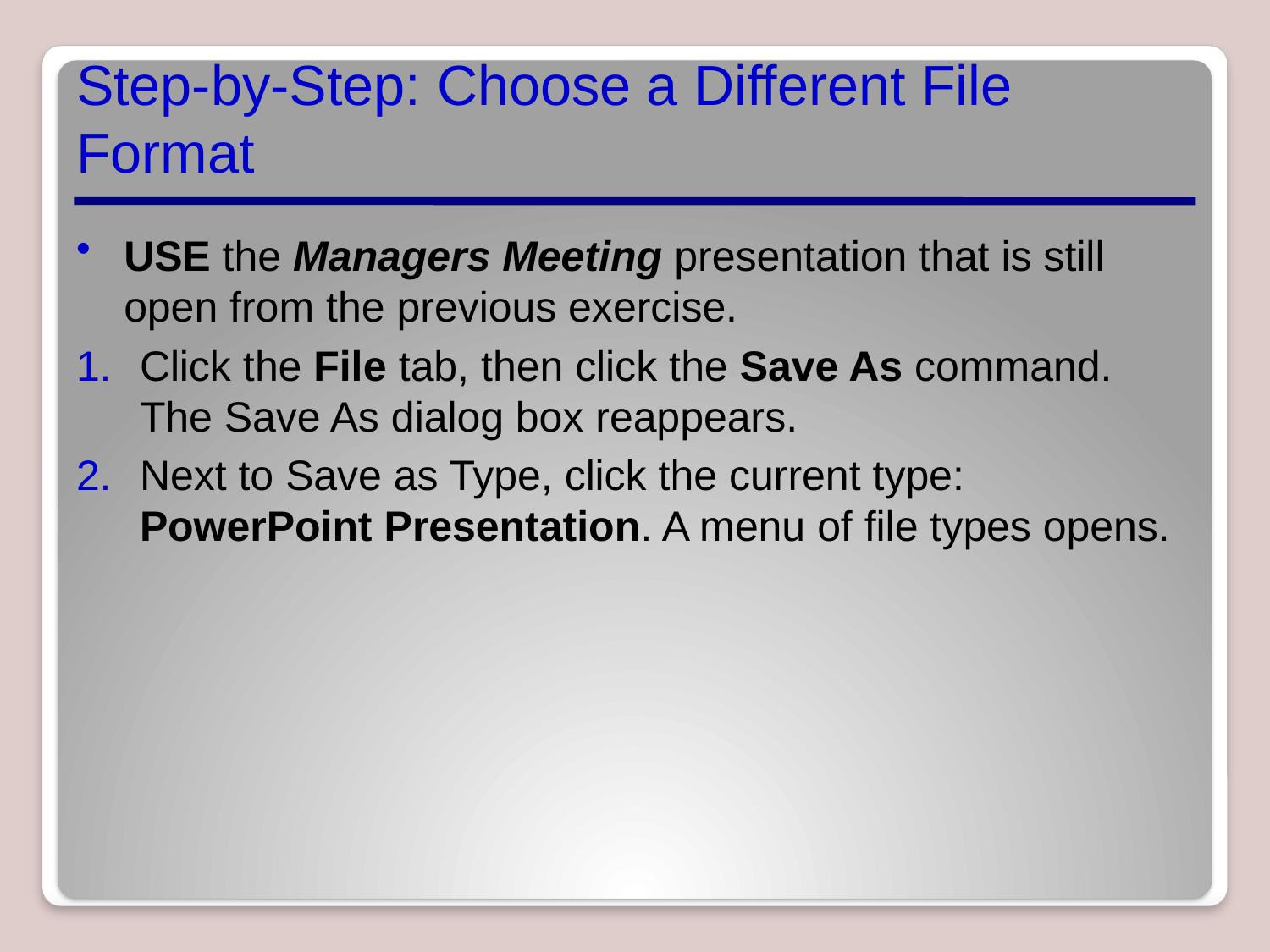

# Step-by-Step: Choose a Different File Format
USE the Managers Meeting presentation that is still open from the previous exercise.
Click the File tab, then click the Save As command. The Save As dialog box reappears.
Next to Save as Type, click the current type: PowerPoint Presentation. A menu of file types opens.